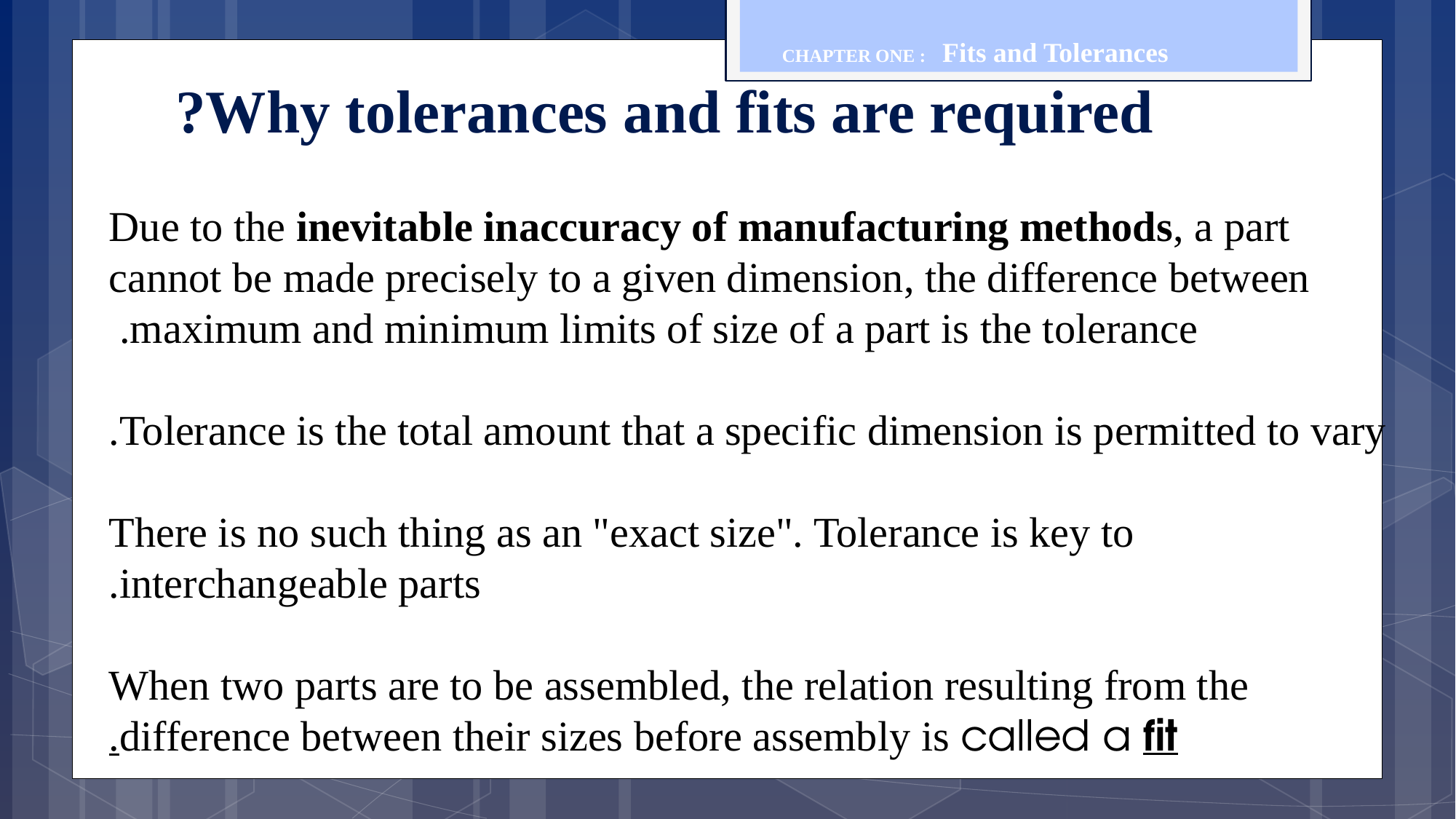

CHAPTER ONE :  Fits and Tolerances
# Why tolerances and fits are required?
Due to the inevitable inaccuracy of manufacturing methods, a part
cannot be made precisely to a given dimension, the difference between maximum and minimum limits of size of a part is the tolerance.

Tolerance is the total amount that a specific dimension is permitted to vary.

There is no such thing as an "exact size". Tolerance is key to interchangeable parts.

When two parts are to be assembled, the relation resulting from the difference between their sizes before assembly is called a fit.